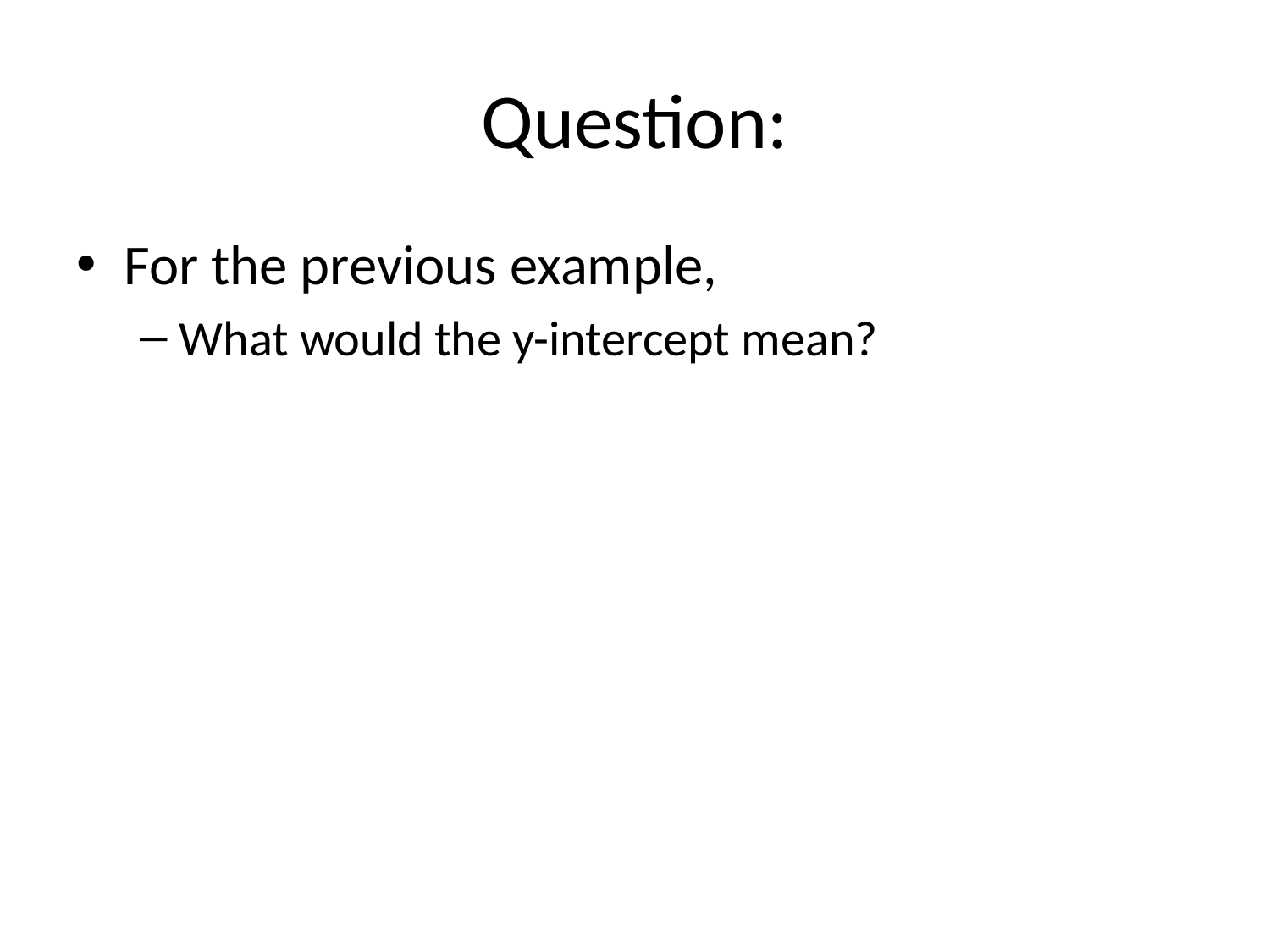

# Question:
For the previous example,
What would the y-intercept mean?